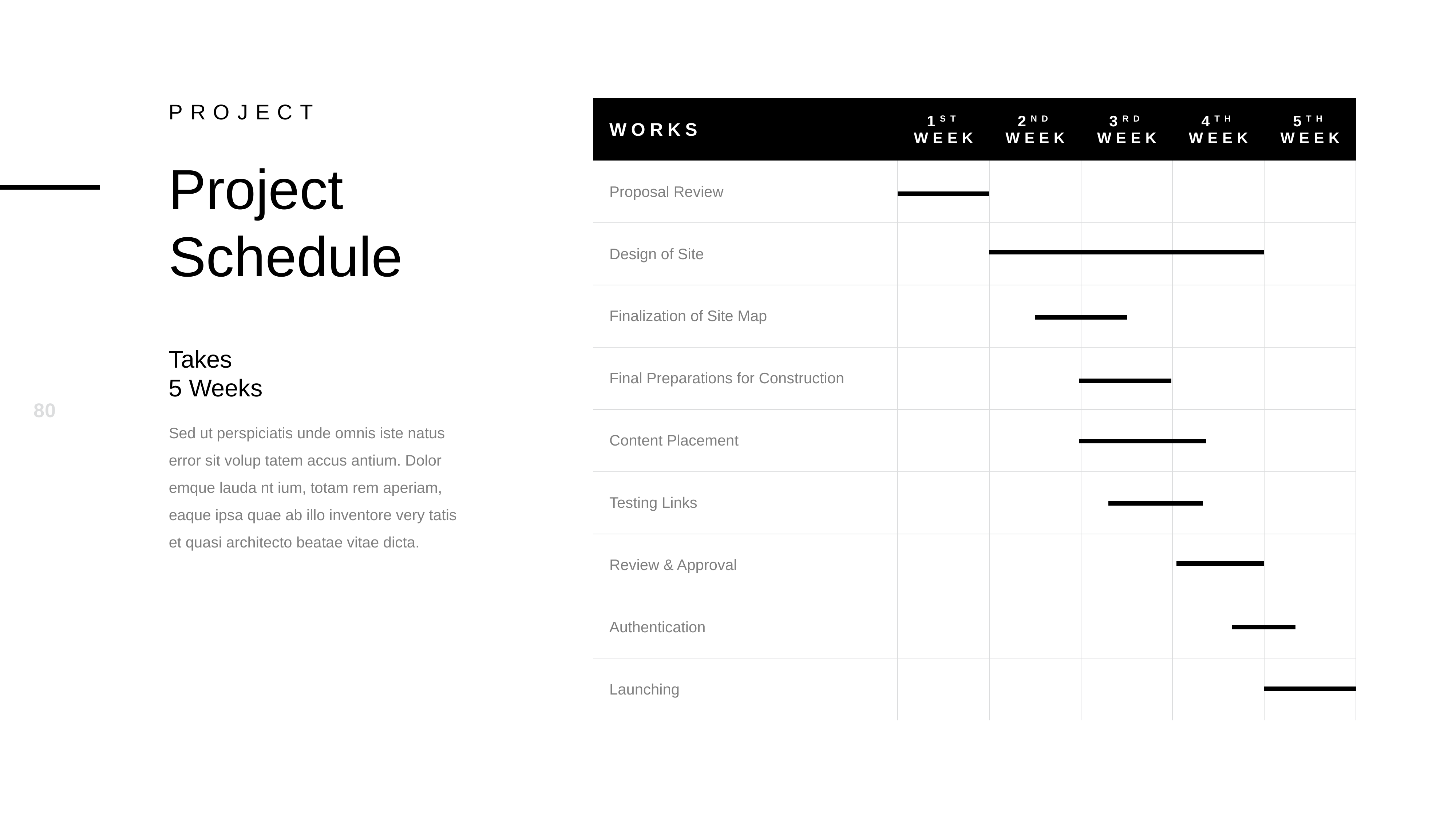

project
| Works | 1st Week | 2nd Week | 3rd Week | 4th Week | 5th Week |
| --- | --- | --- | --- | --- | --- |
| Proposal Review |  |  |  |  |  |
| Design of Site |  |  |  |  |  |
| Finalization of Site Map |  |  |  |  |  |
| Final Preparations for Construction |  |  |  |  |  |
| Content Placement |  |  |  |  |  |
| Testing Links |  |  |  |  |  |
| Review & Approval |  |  |  |  |  |
| Authentication |  |  |  |  |  |
| Launching |  |  |  |  |  |
Project
Schedule
Takes
5 Weeks
Sed ut perspiciatis unde omnis iste natus error sit volup tatem accus antium. Dolor emque lauda nt ium, totam rem aperiam, eaque ipsa quae ab illo inventore very tatis et quasi architecto beatae vitae dicta.